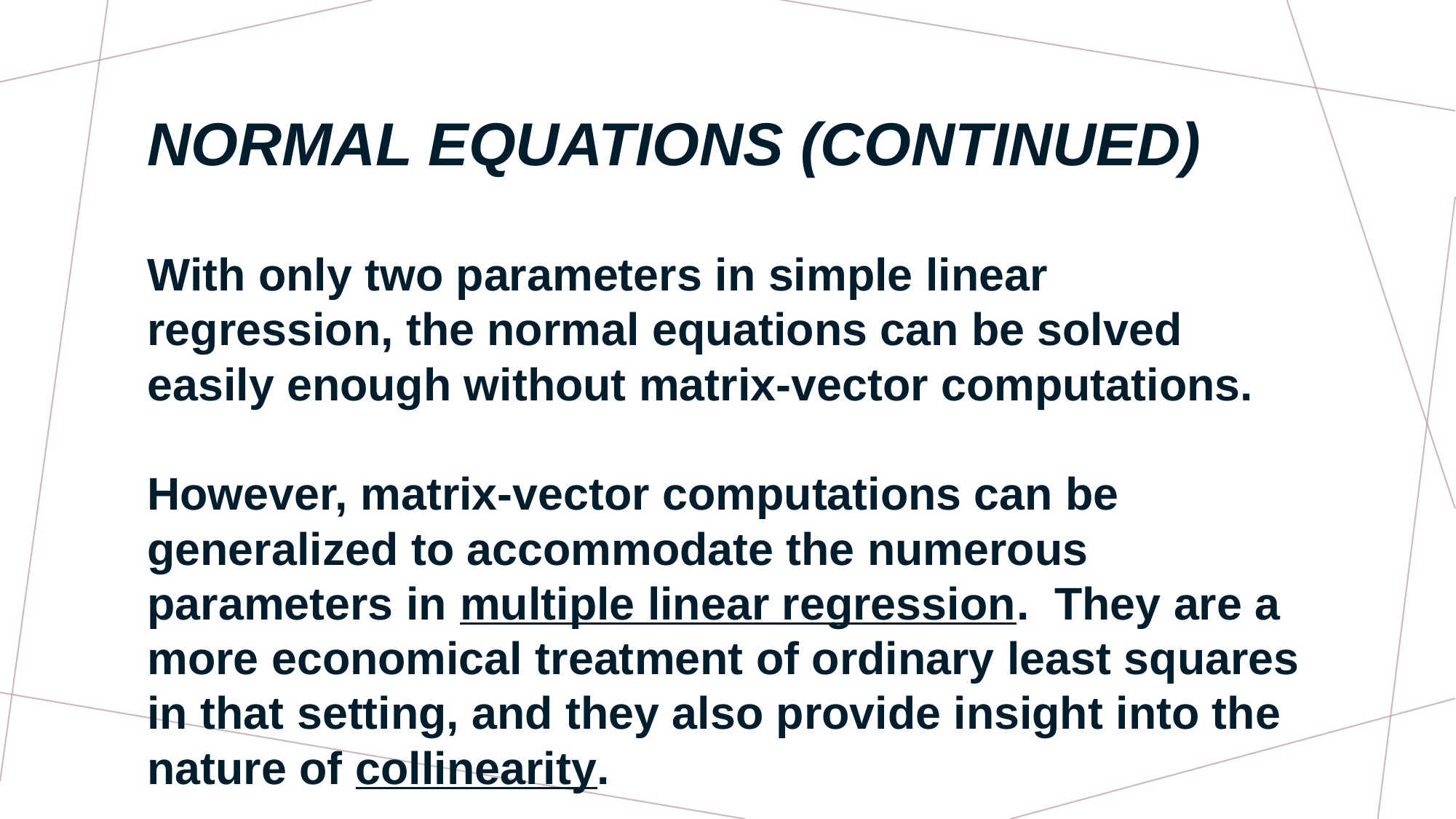

# NORMAL EQUATIONS (CONTINUED)
With only two parameters in simple linear regression, the normal equations can be solved easily enough without matrix-vector computations.

However, matrix-vector computations can be generalized to accommodate the numerous parameters in multiple linear regression.  They are a more economical treatment of ordinary least squares in that setting, and they also provide insight into the nature of collinearity.